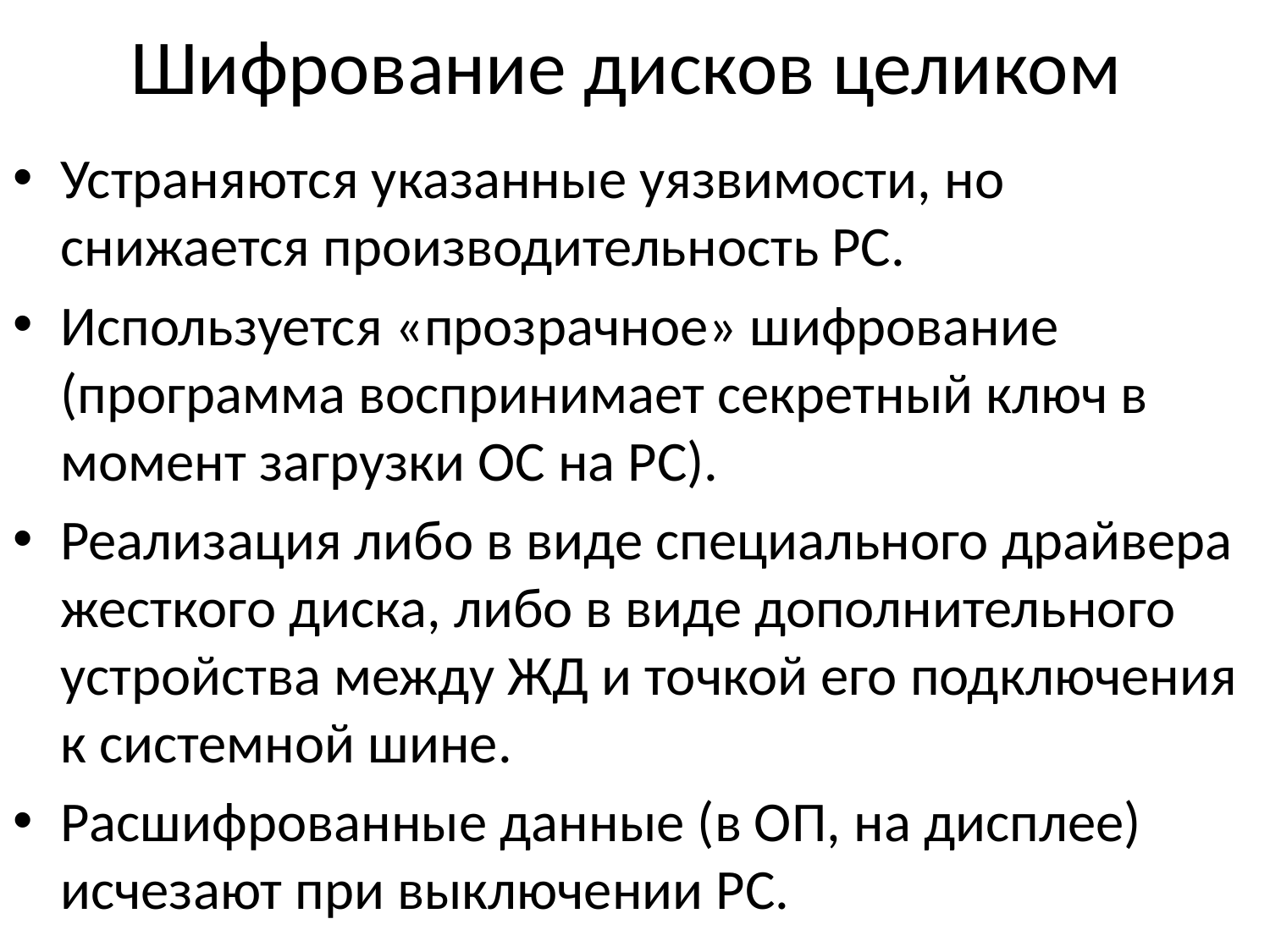

# Шифрование дисков целиком
Устраняются указанные уязвимости, но снижается производительность РС.
Используется «прозрачное» шифрование (программа воспринимает секретный ключ в момент загрузки ОС на РС).
Реализация либо в виде специального драйвера жесткого диска, либо в виде дополнительного устройства между ЖД и точкой его подключения к системной шине.
Расшифрованные данные (в ОП, на дисплее) исчезают при выключении РС.